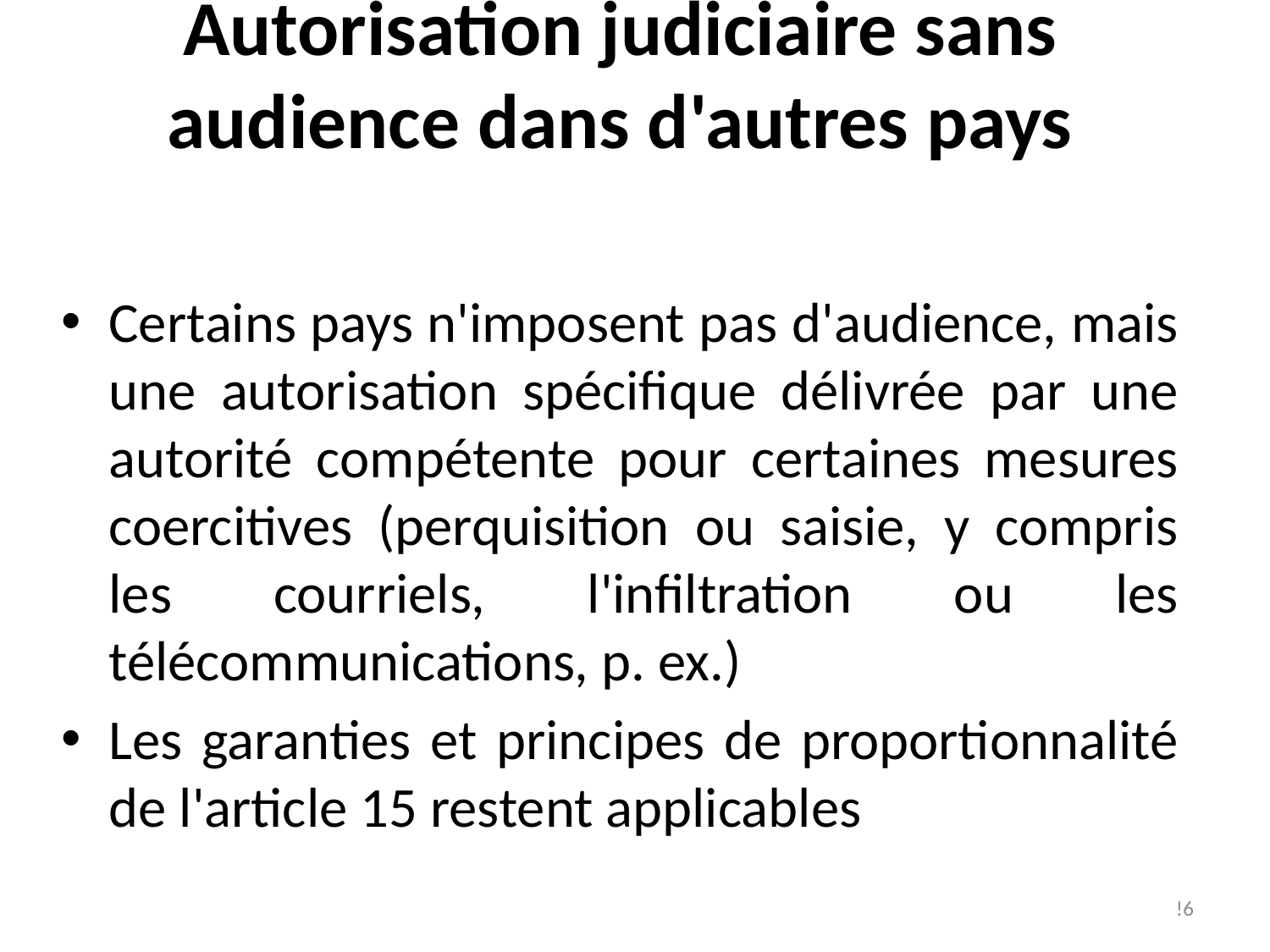

# Autorisation judiciaire sans audience dans d'autres pays
Certains pays n'imposent pas d'audience, mais une autorisation spécifique délivrée par une autorité compétente pour certaines mesures coercitives (perquisition ou saisie, y compris les courriels, l'infiltration ou les télécommunications, p. ex.)
Les garanties et principes de proportionnalité de l'article 15 restent applicables
!6